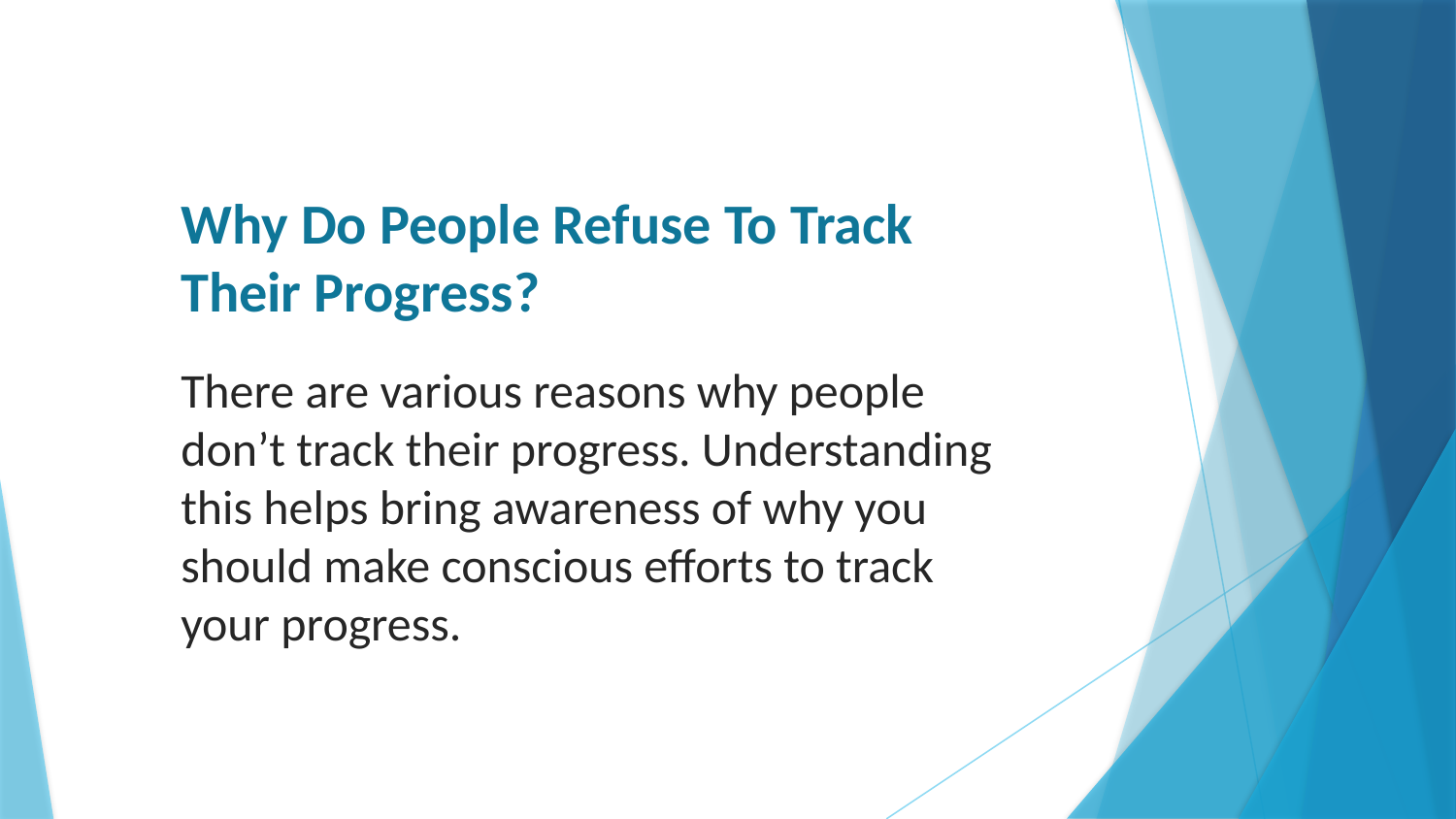

# Why Do People Refuse To Track Their Progress?
There are various reasons why people don’t track their progress. Understanding this helps bring awareness of why you should make conscious efforts to track your progress.